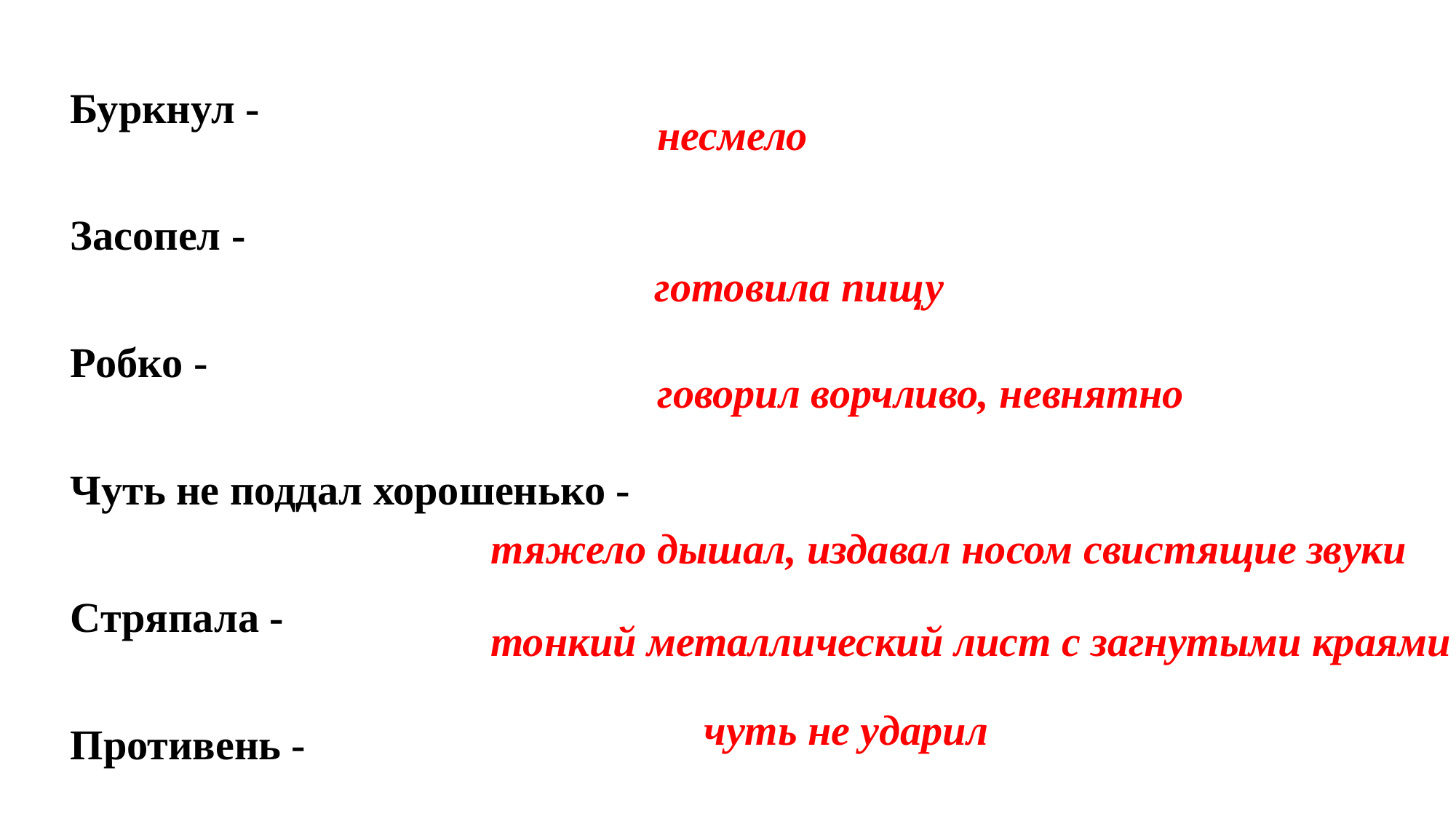

Буркнул -
Засопел -
Робко -
Чуть не поддал хорошенько -
Стряпала -
Противень -
несмело
      готовила пищу
говорил ворчливо, невнятно

тяжело дышал, издавал носом свистящие звуки

тонкий металлический лист с загнутыми краями
чуть не ударил